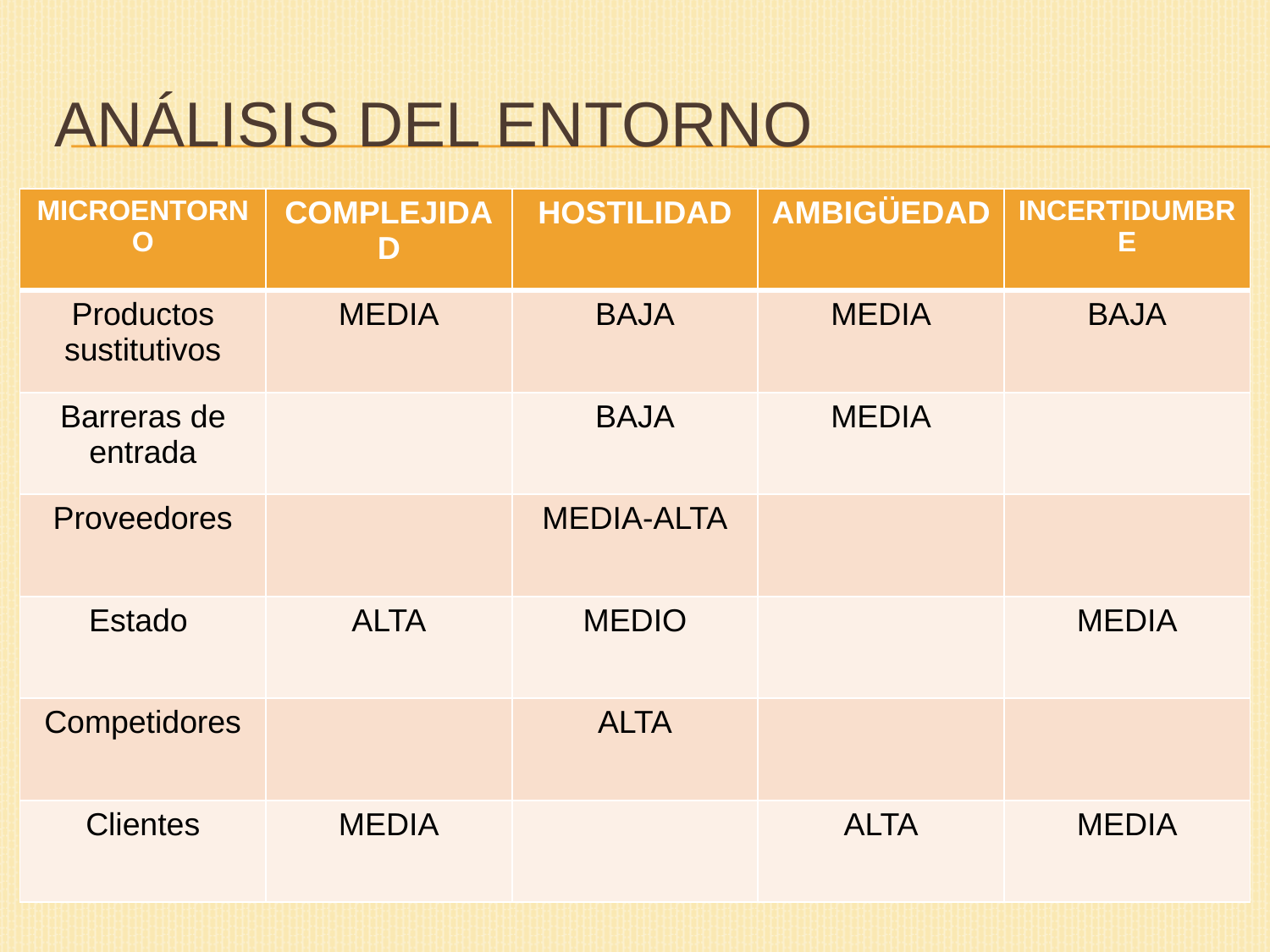

# Análisis del entorno
| MICROENTORNO | COMPLEJIDAD | HOSTILIDAD | AMBIGÜEDAD | INCERTIDUMBRE |
| --- | --- | --- | --- | --- |
| Productos sustitutivos | MEDIA | BAJA | MEDIA | BAJA |
| Barreras de entrada |  | BAJA | MEDIA |  |
| Proveedores |  | MEDIA-ALTA |  |  |
| Estado | ALTA | MEDIO |  | MEDIA |
| Competidores |  | ALTA |  |  |
| Clientes | MEDIA |  | ALTA | MEDIA |